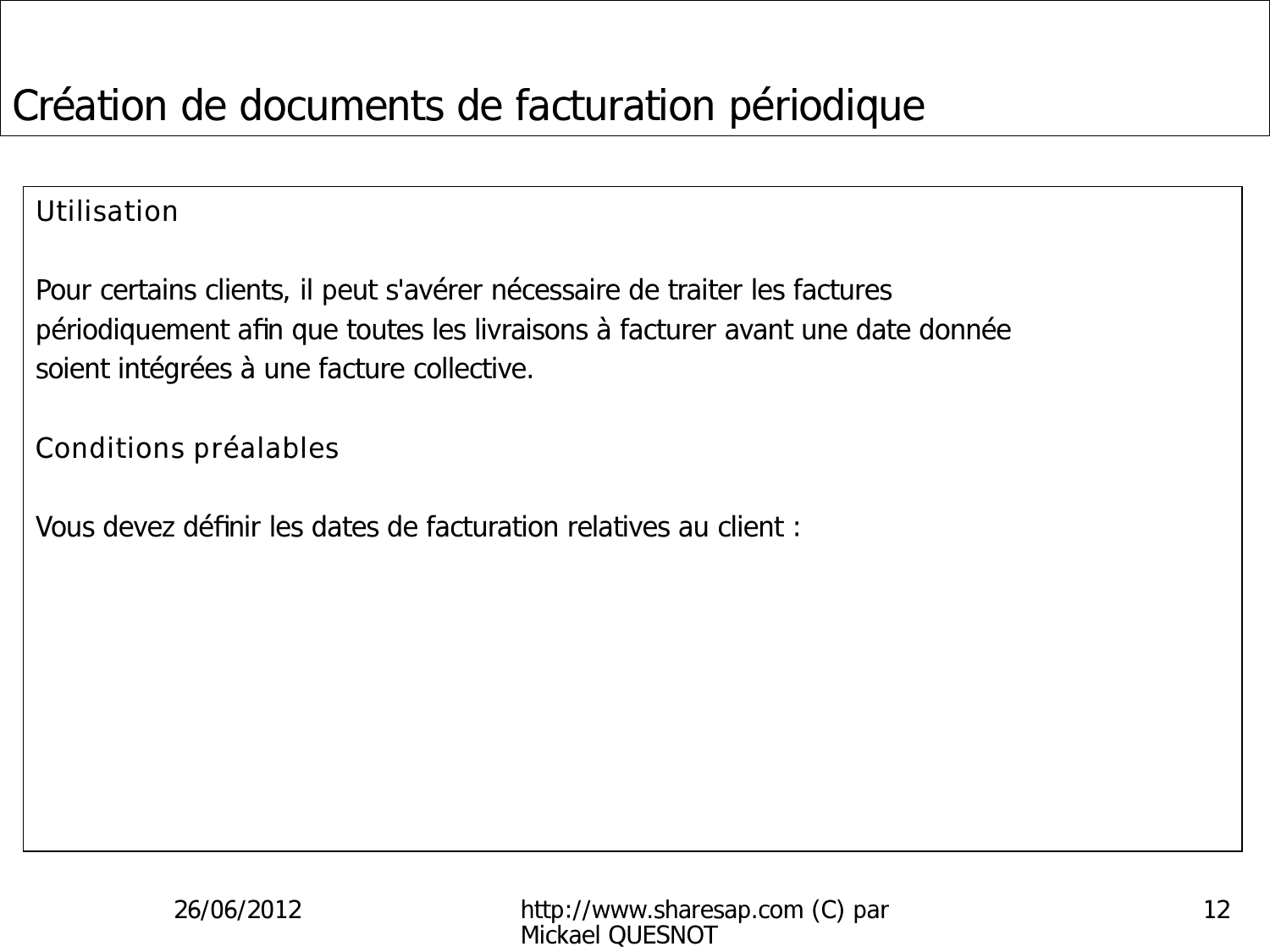

# Création de documents de facturation périodique
Utilisation

Pour certains clients, il peut s'avérer nécessaire de traiter les factures
périodiquement afin que toutes les livraisons à facturer avant une date donnée
soient intégrées à une facture collective.

Conditions préalables

Vous devez définir les dates de facturation relatives au client :
26/06/2012
http://www.sharesap.com (C) par Mickael QUESNOT
12